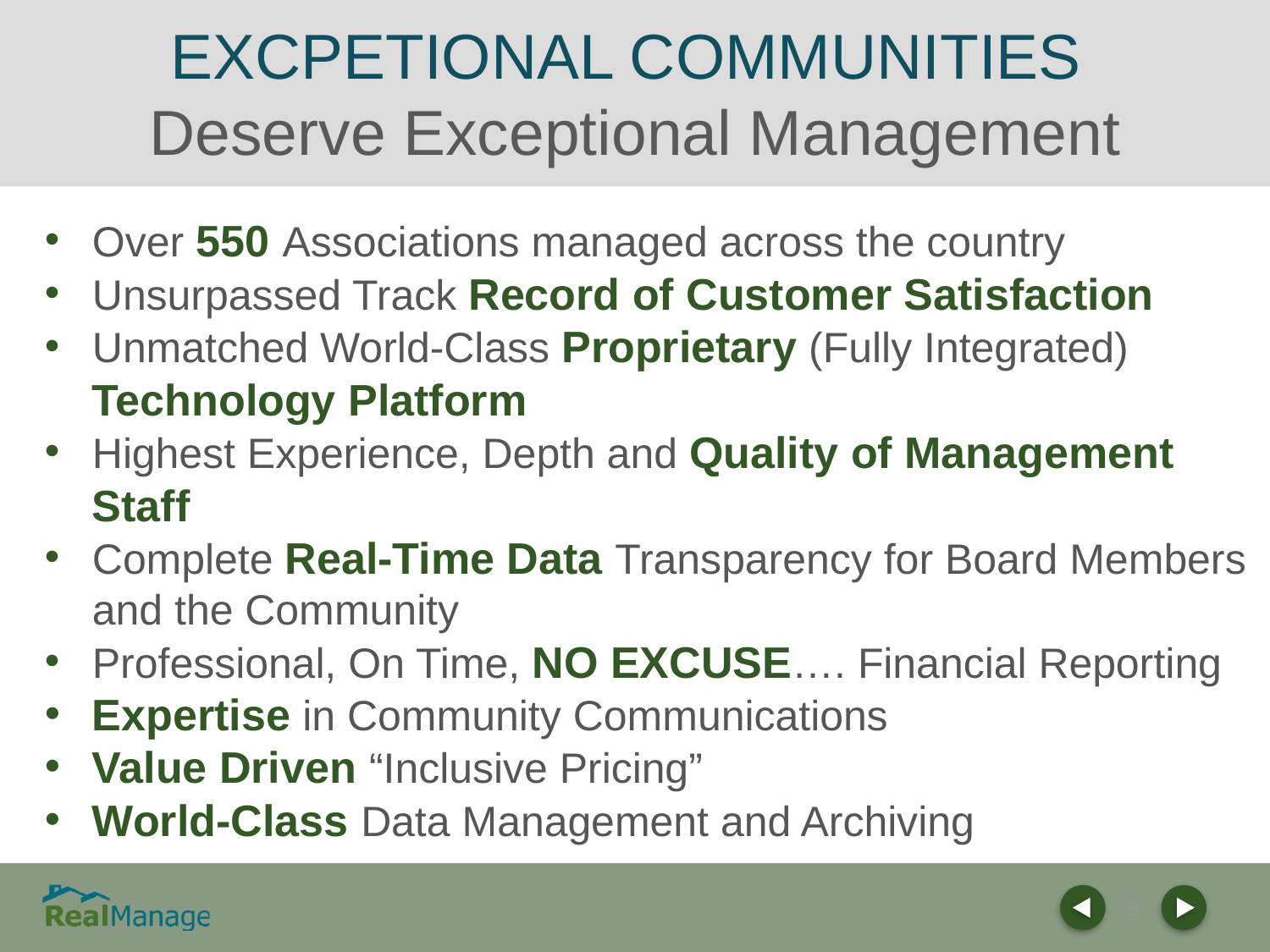

# EXCPETIONAL COMMUNITIES Deserve Exceptional Management
Over 550 Associations managed across the country
Unsurpassed Track Record of Customer Satisfaction
Unmatched World-Class Proprietary (Fully Integrated) Technology Platform
Highest Experience, Depth and Quality of Management Staff
Complete Real-Time Data Transparency for Board Members and the Community
Professional, On Time, NO EXCUSE…. Financial Reporting
Expertise in Community Communications
Value Driven “Inclusive Pricing”
World-Class Data Management and Archiving

8